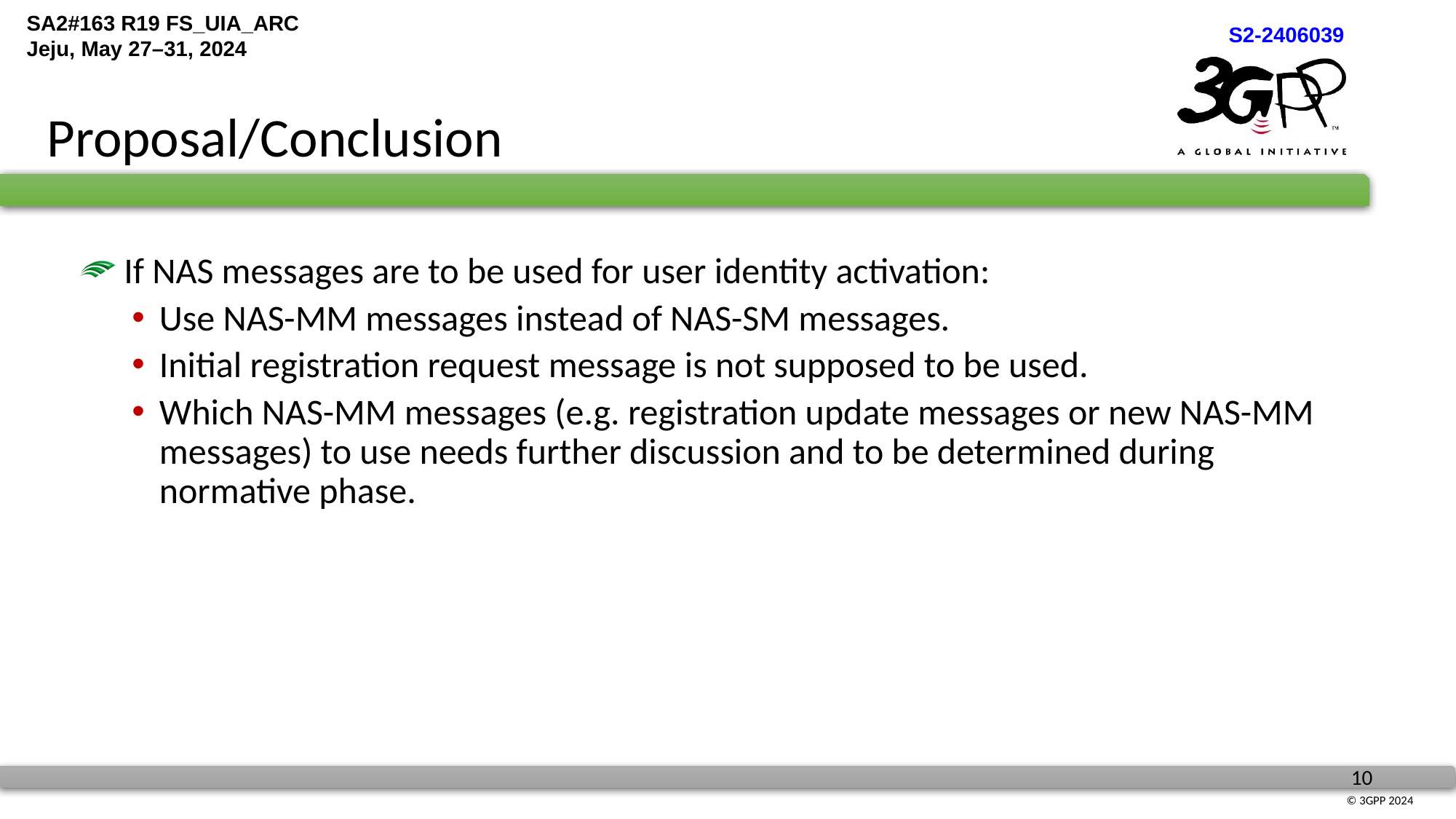

# Proposal/Conclusion
 If NAS messages are to be used for user identity activation:
Use NAS-MM messages instead of NAS-SM messages.
Initial registration request message is not supposed to be used.
Which NAS-MM messages (e.g. registration update messages or new NAS-MM messages) to use needs further discussion and to be determined during normative phase.